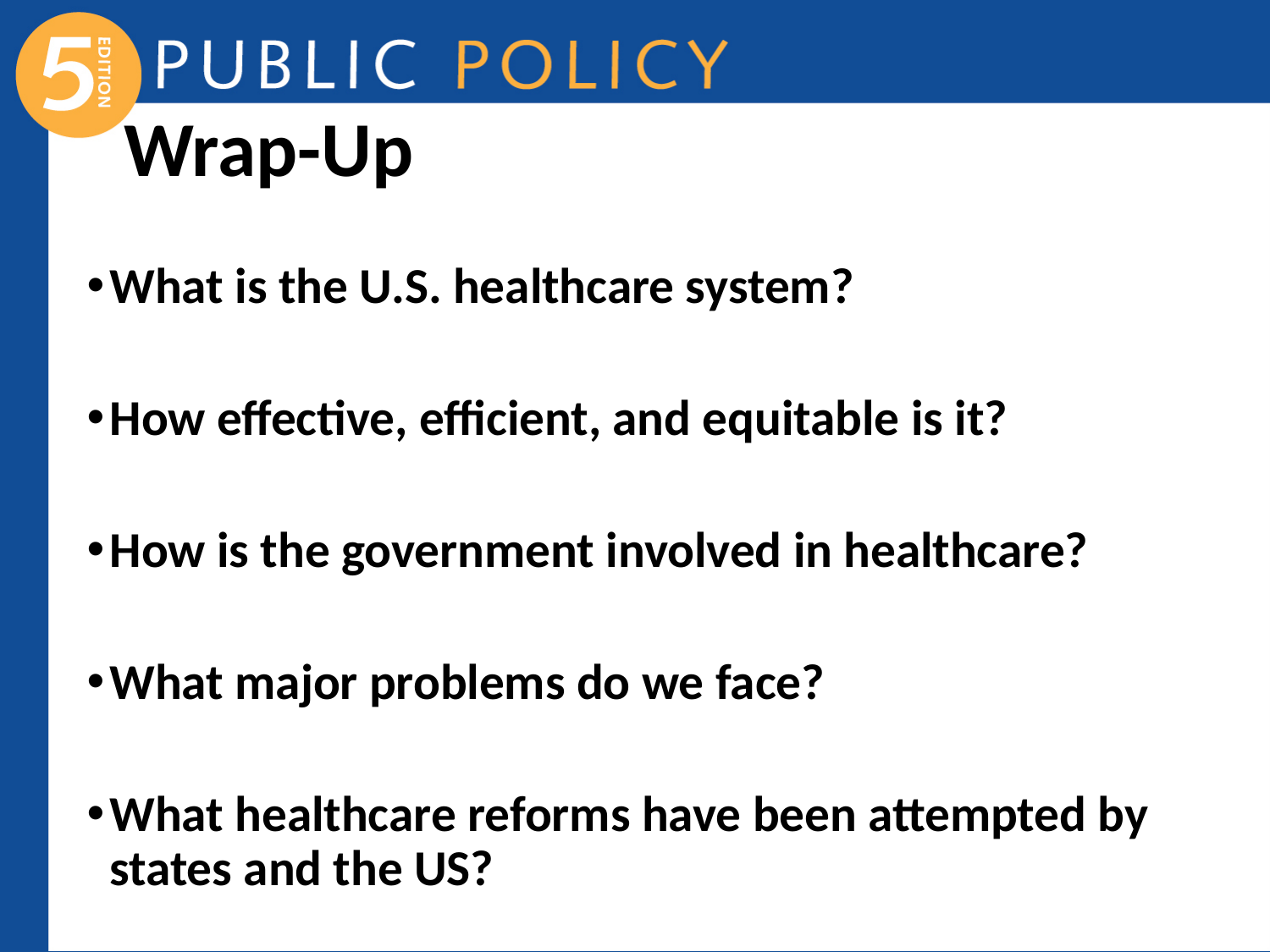

# Wrap-Up
What is the U.S. healthcare system?

How effective, efficient, and equitable is it?

How is the government involved in healthcare?

What major problems do we face?

What healthcare reforms have been attempted by states and the US?